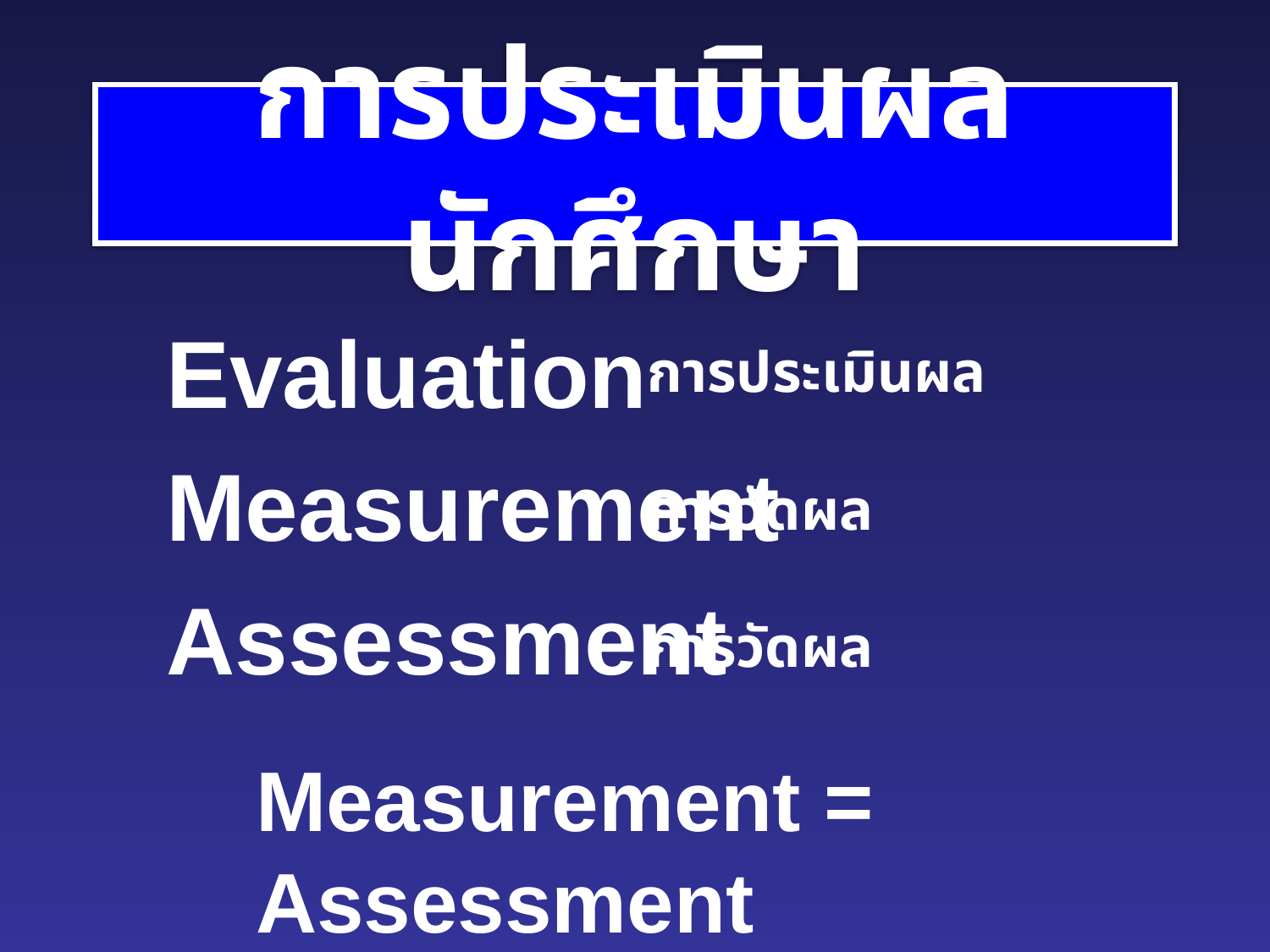

# การประเมินผลนักศึกษา
Evaluation
Measurement
Assessment

การประเมินผล
การวัดผล
การวัดผล
Measurement = Assessment